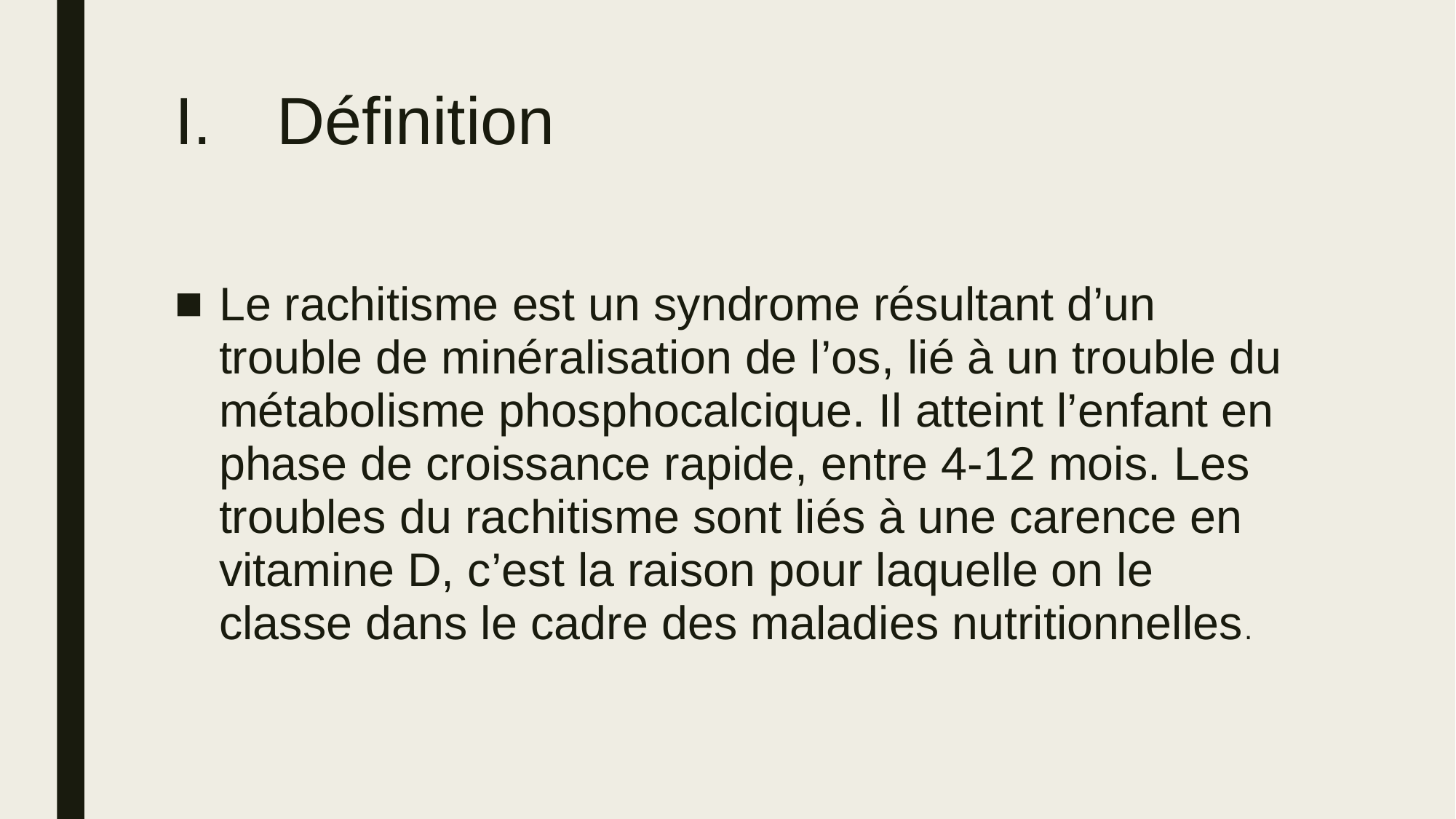

# Définition
Le rachitisme est un syndrome résultant d’un trouble de minéralisation de l’os, lié à un trouble du métabolisme phosphocalcique. Il atteint l’enfant en phase de croissance rapide, entre 4-12 mois. Les troubles du rachitisme sont liés à une carence en vitamine D, c’est la raison pour laquelle on le classe dans le cadre des maladies nutritionnelles.